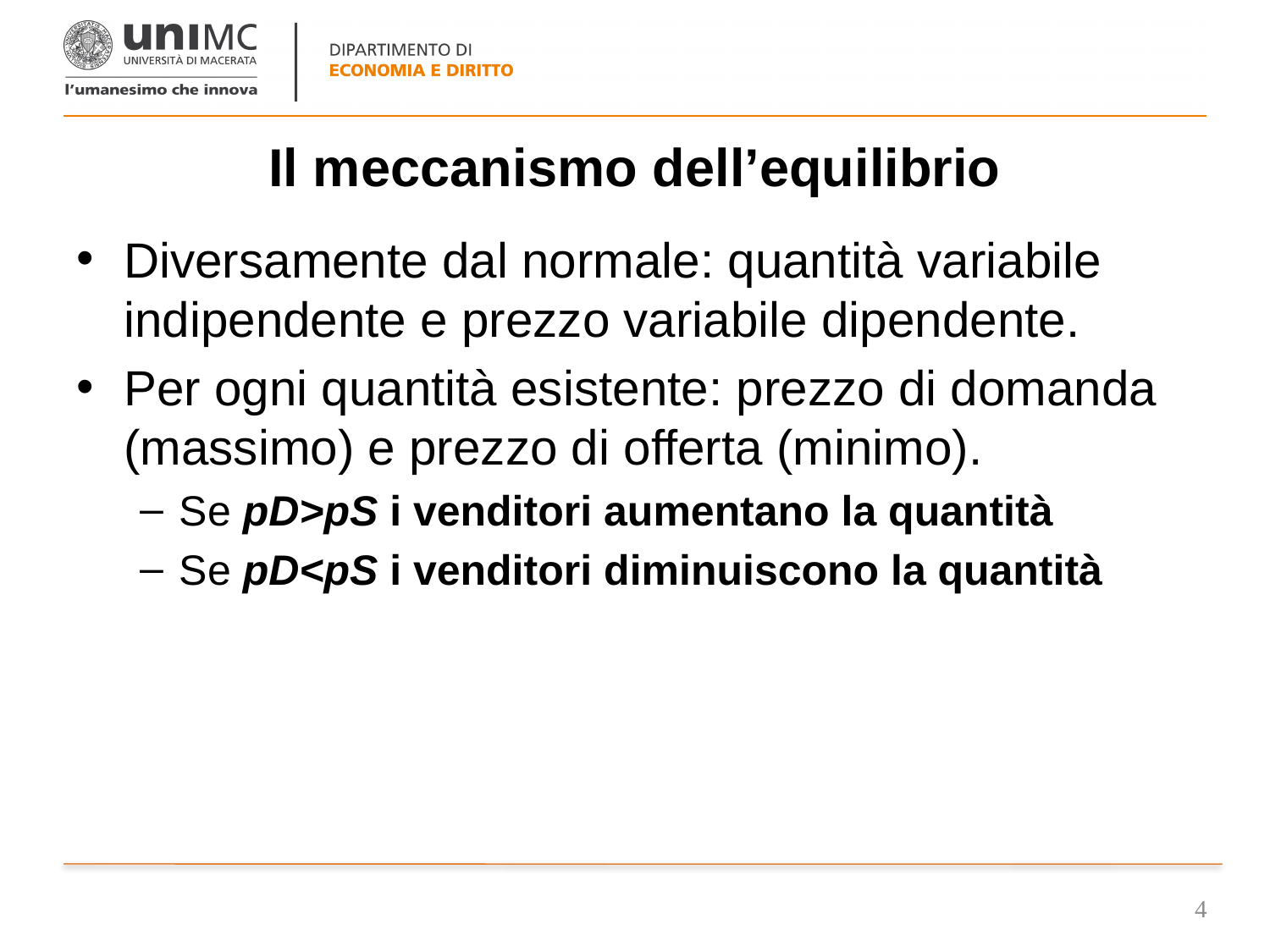

# Il meccanismo dell’equilibrio
Diversamente dal normale: quantità variabile indipendente e prezzo variabile dipendente.
Per ogni quantità esistente: prezzo di domanda (massimo) e prezzo di offerta (minimo).
Se pD>pS i venditori aumentano la quantità
Se pD<pS i venditori diminuiscono la quantità
4